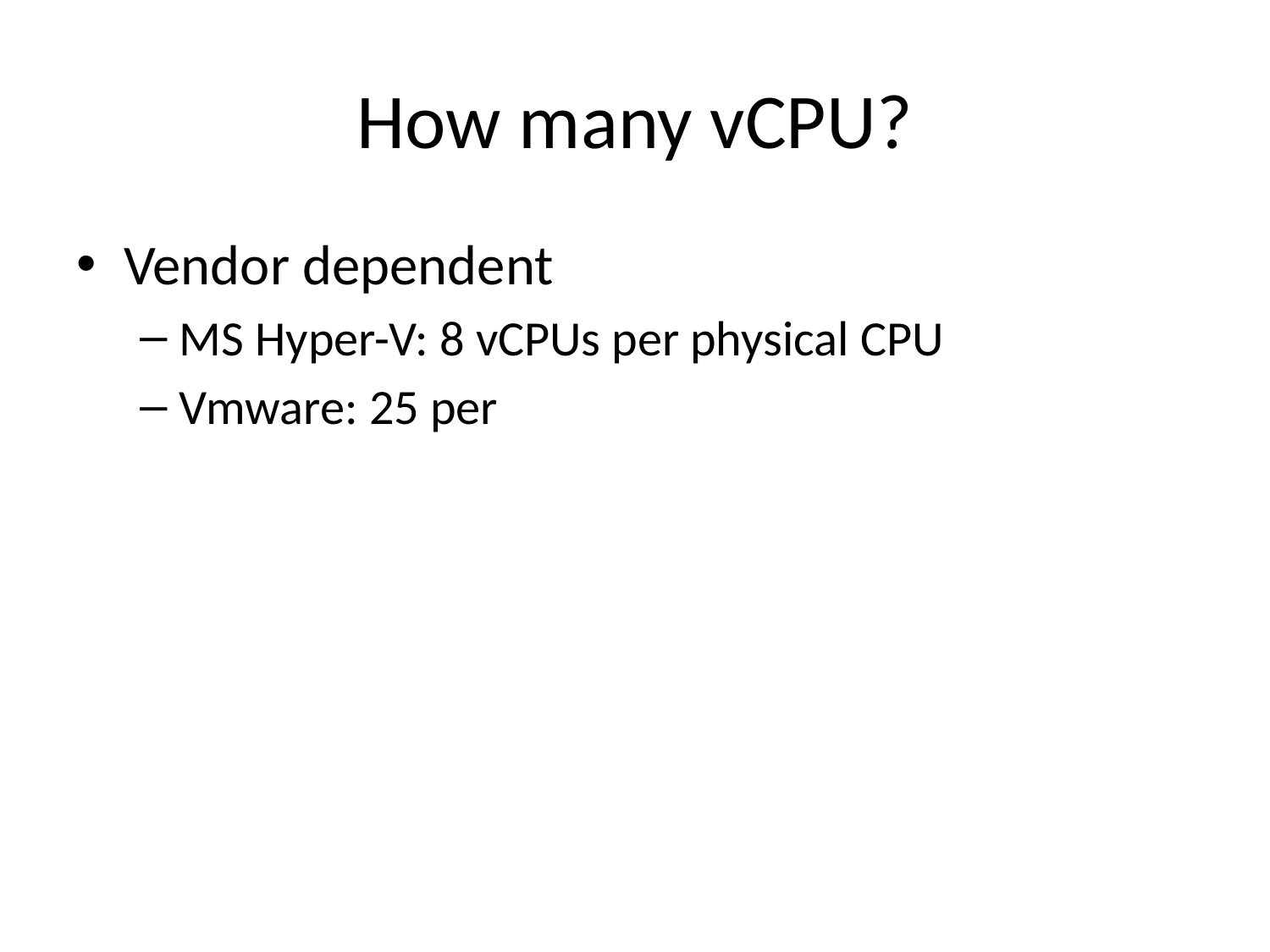

# How many vCPU?
Vendor dependent
MS Hyper-V: 8 vCPUs per physical CPU
Vmware: 25 per